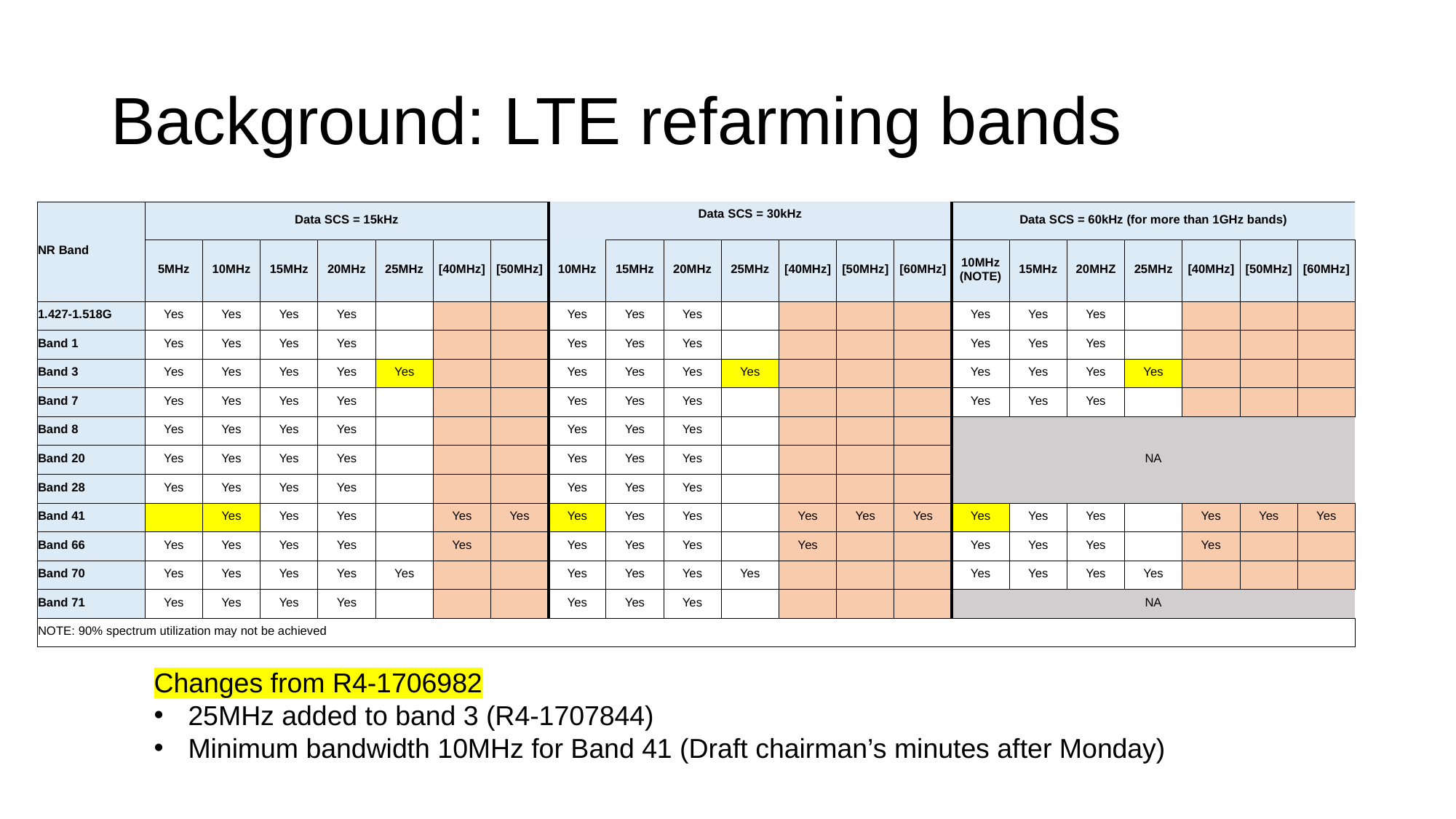

# Background: LTE refarming bands

| NR Band | Data SCS = 15kHz |  |  |  |  |  |  | Data SCS = 30kHz |  |  |  |  |  |  | Data SCS = 60kHz (for more than 1GHz bands) |  |  |  |  |  |  |
| --- | --- | --- | --- | --- | --- | --- | --- | --- | --- | --- | --- | --- | --- | --- | --- | --- | --- | --- | --- | --- | --- |
|  | 5MHz | 10MHz | 15MHz | 20MHz | 25MHz | [40MHz] | [50MHz] | 10MHz | 15MHz | 20MHz | 25MHz | [40MHz] | [50MHz] | [60MHz] | 10MHz (NOTE) | 15MHz | 20MHZ | 25MHz | [40MHz] | [50MHz] | [60MHz] |
| 1.427-1.518G | Yes | Yes | Yes | Yes |  |  |  | Yes | Yes | Yes |  |  |  |  | Yes | Yes | Yes |  |  |  |  |
| Band 1 | Yes | Yes | Yes | Yes |  |  |  | Yes | Yes | Yes |  |  |  |  | Yes | Yes | Yes |  |  |  |  |
| Band 3 | Yes | Yes | Yes | Yes | Yes |  |  | Yes | Yes | Yes | Yes |  |  |  | Yes | Yes | Yes | Yes |  |  |  |
| Band 7 | Yes | Yes | Yes | Yes |  |  |  | Yes | Yes | Yes |  |  |  |  | Yes | Yes | Yes |  |  |  |  |
| Band 8 | Yes | Yes | Yes | Yes |  |  |  | Yes | Yes | Yes |  |  |  |  | NA |  |  |  |  |  |  |
| Band 20 | Yes | Yes | Yes | Yes |  |  |  | Yes | Yes | Yes |  |  |  |  |  |  |  |  |  |  |  |
| Band 28 | Yes | Yes | Yes | Yes |  |  |  | Yes | Yes | Yes |  |  |  |  |  |  |  |  |  |  |  |
| Band 41 |  | Yes | Yes | Yes |  | Yes | Yes | Yes | Yes | Yes |  | Yes | Yes | Yes | Yes | Yes | Yes |  | Yes | Yes | Yes |
| Band 66 | Yes | Yes | Yes | Yes |  | Yes |  | Yes | Yes | Yes |  | Yes |  |  | Yes | Yes | Yes |  | Yes |  |  |
| Band 70 | Yes | Yes | Yes | Yes | Yes |  |  | Yes | Yes | Yes | Yes |  |  |  | Yes | Yes | Yes | Yes |  |  |  |
| Band 71 | Yes | Yes | Yes | Yes |  |  |  | Yes | Yes | Yes |  |  |  |  | NA |  |  |  |  |  |  |
| NOTE: 90% spectrum utilization may not be achieved |  |  |  |  |  |  |  |  |  |  |  |  |  |  |  |  |  |  |  |  |  |
Changes from R4-1706982
25MHz added to band 3 (R4-1707844)
Minimum bandwidth 10MHz for Band 41 (Draft chairman’s minutes after Monday)